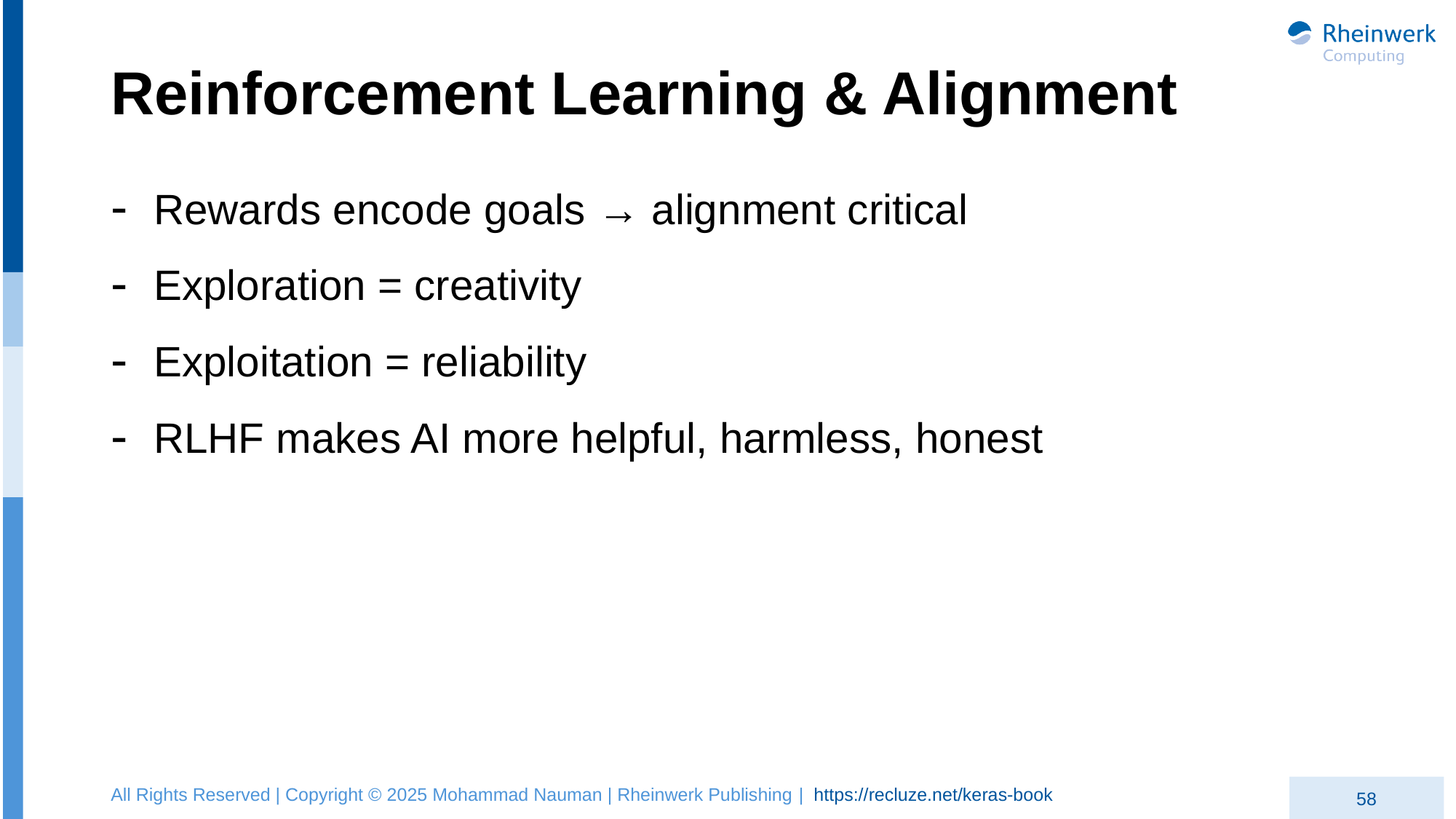

# Reinforcement Learning & Alignment
Rewards encode goals → alignment critical
Exploration = creativity
Exploitation = reliability
RLHF makes AI more helpful, harmless, honest